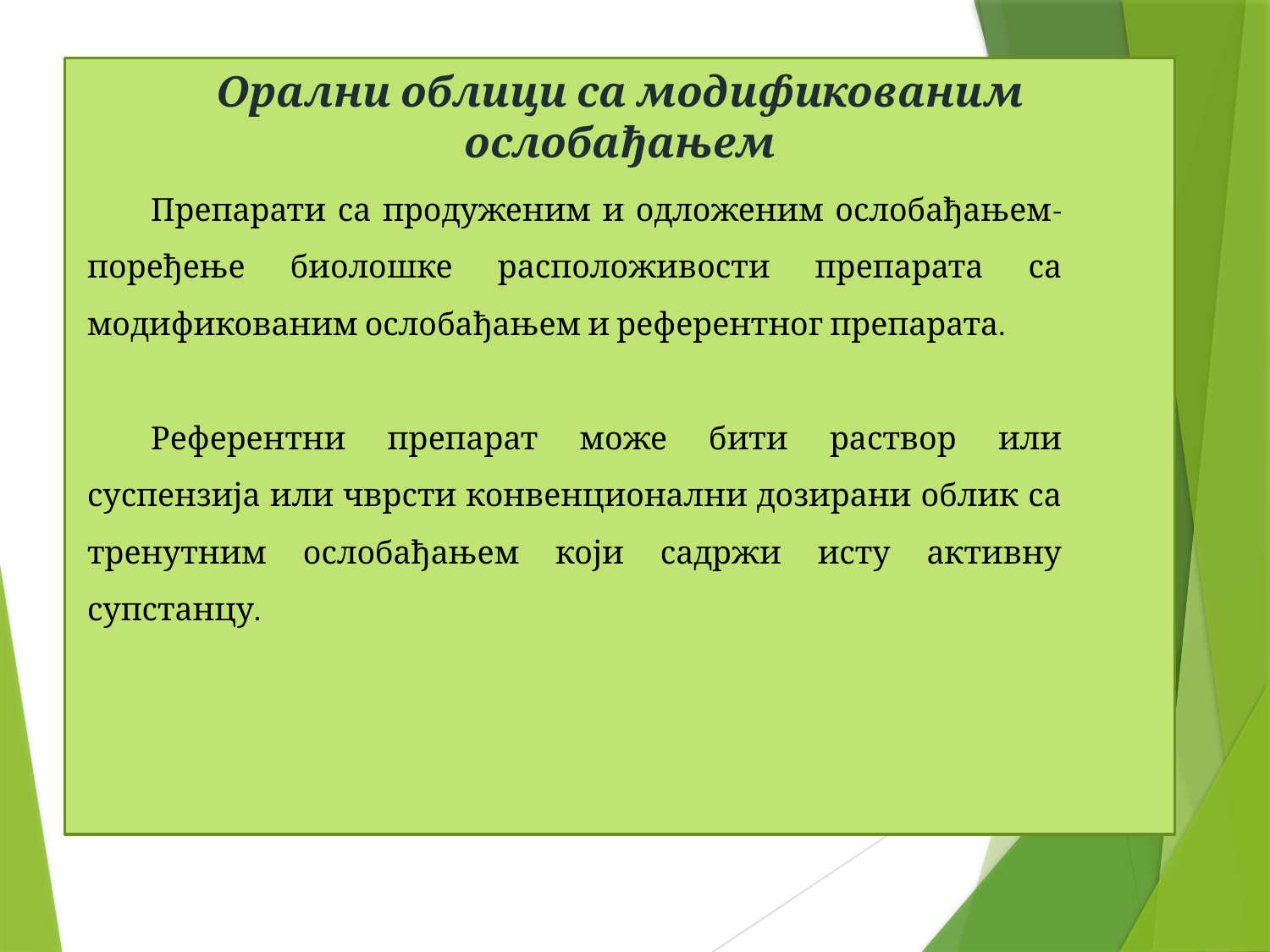

Орални облици са модификованим ослобађањем

Препарати са продуженим и одложеним ослобађањем- поређење биолошке расположивости препарата са модификованим ослобађањем и референтног препарата.

Референтни препарат може бити раствор или суспензија или чврсти конвенционални дозирани облик са тренутним ослобађањем који садржи исту активну супстанцу.